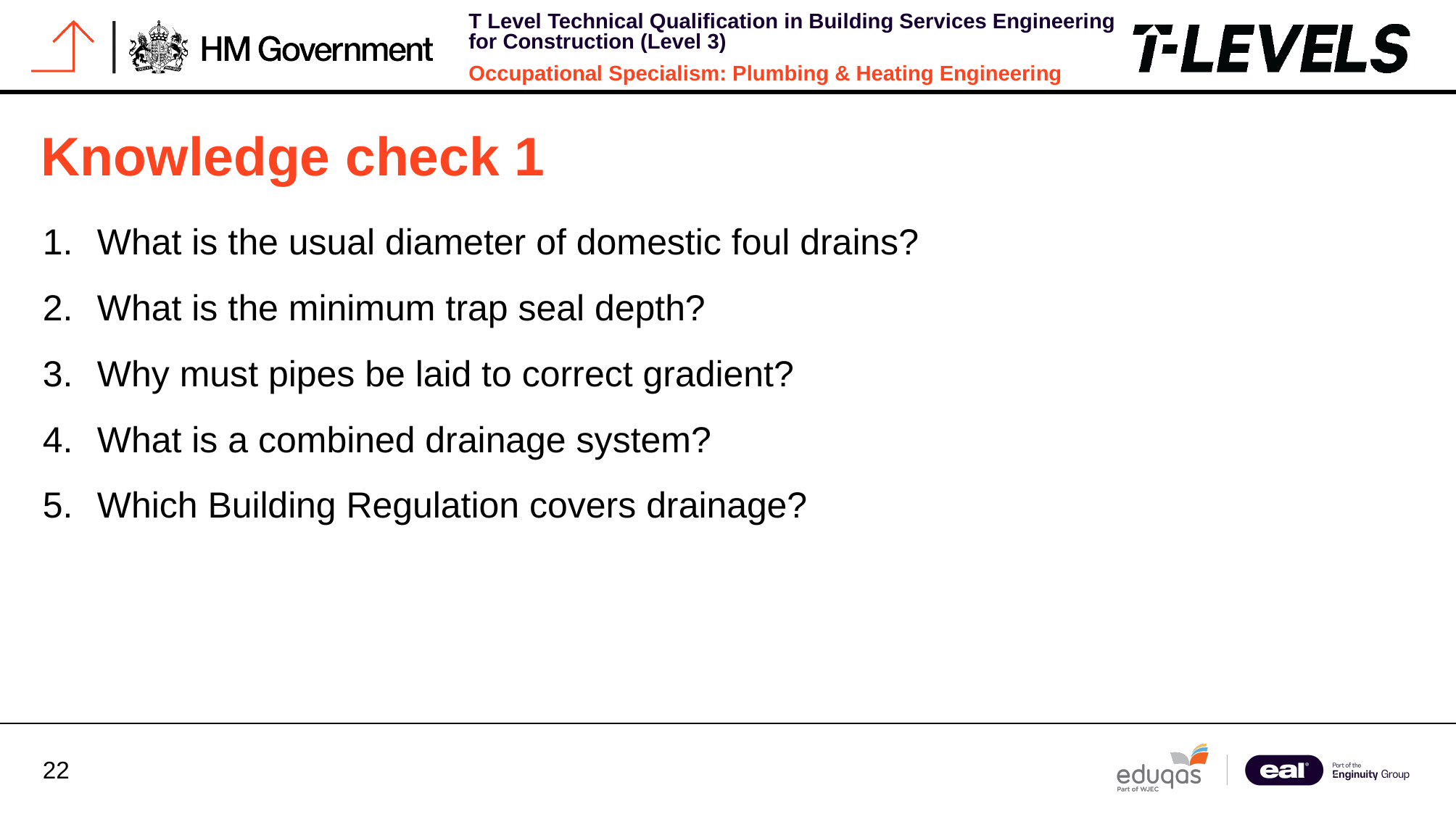

# Knowledge check 1
What is the usual diameter of domestic foul drains?
What is the minimum trap seal depth?
Why must pipes be laid to correct gradient?
What is a combined drainage system?
Which Building Regulation covers drainage?